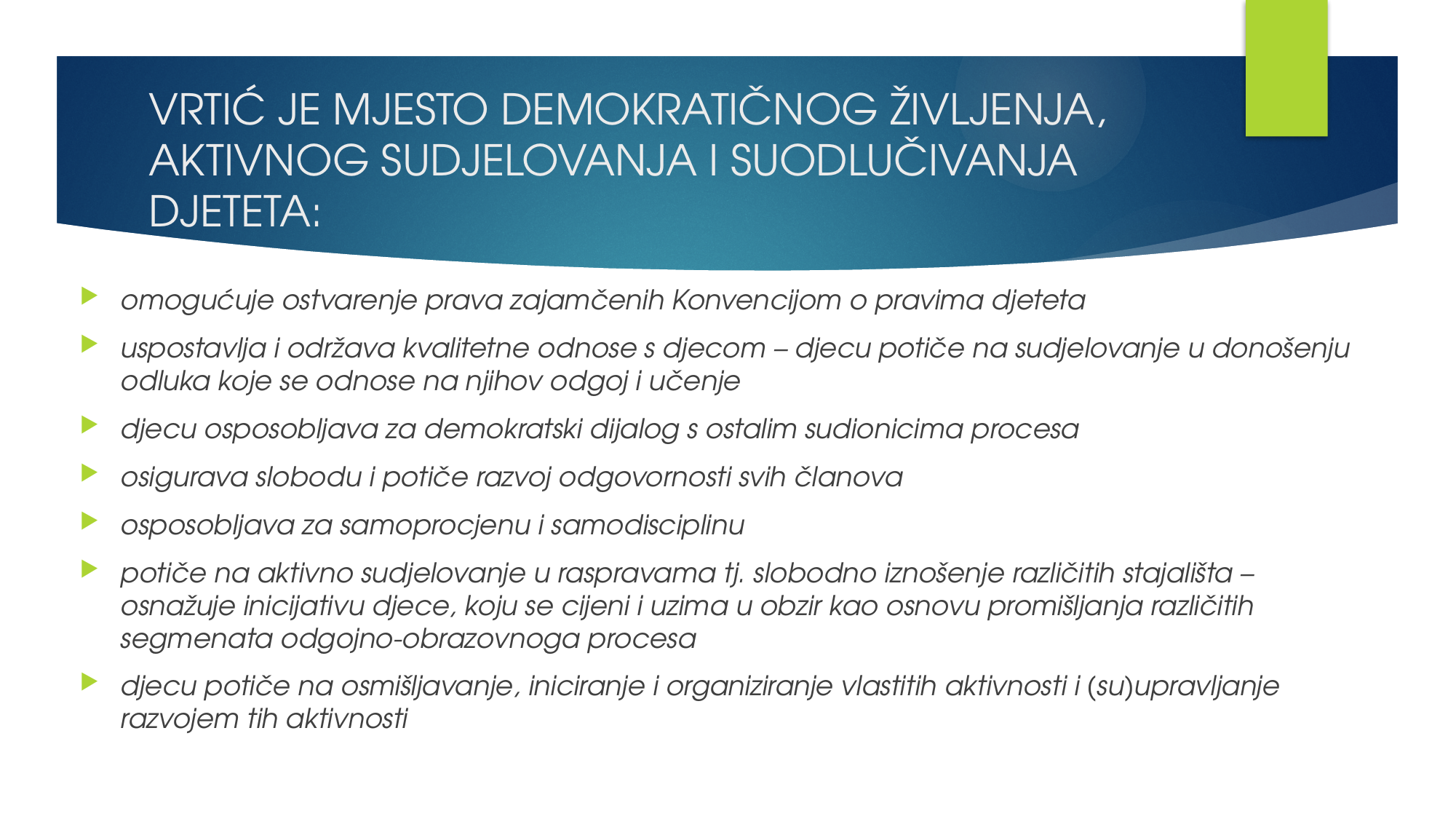

# VRTIĆ JE MJESTO DEMOKRATIČNOG ŽIVLJENJA, AKTIVNOG SUDJELOVANJA I SUODLUČIVANJA DJETETA:
omogućuje ostvarenje prava zajamčenih Konvencijom o pravima djeteta
uspostavlja i održava kvalitetne odnose s djecom – djecu potiče na sudjelovanje u donošenju odluka koje se odnose na njihov odgoj i učenje
djecu osposobljava za demokratski dijalog s ostalim sudionicima procesa
osigurava slobodu i potiče razvoj odgovornosti svih članova
osposobljava za samoprocjenu i samodisciplinu
potiče na aktivno sudjelovanje u raspravama tj. slobodno iznošenje različitih stajališta – osnažuje inicijativu djece, koju se cijeni i uzima u obzir kao osnovu promišljanja različitih segmenata odgojno-obrazovnoga procesa
djecu potiče na osmišljavanje, iniciranje i organiziranje vlastitih aktivnosti i (su)upravljanje razvojem tih aktivnosti